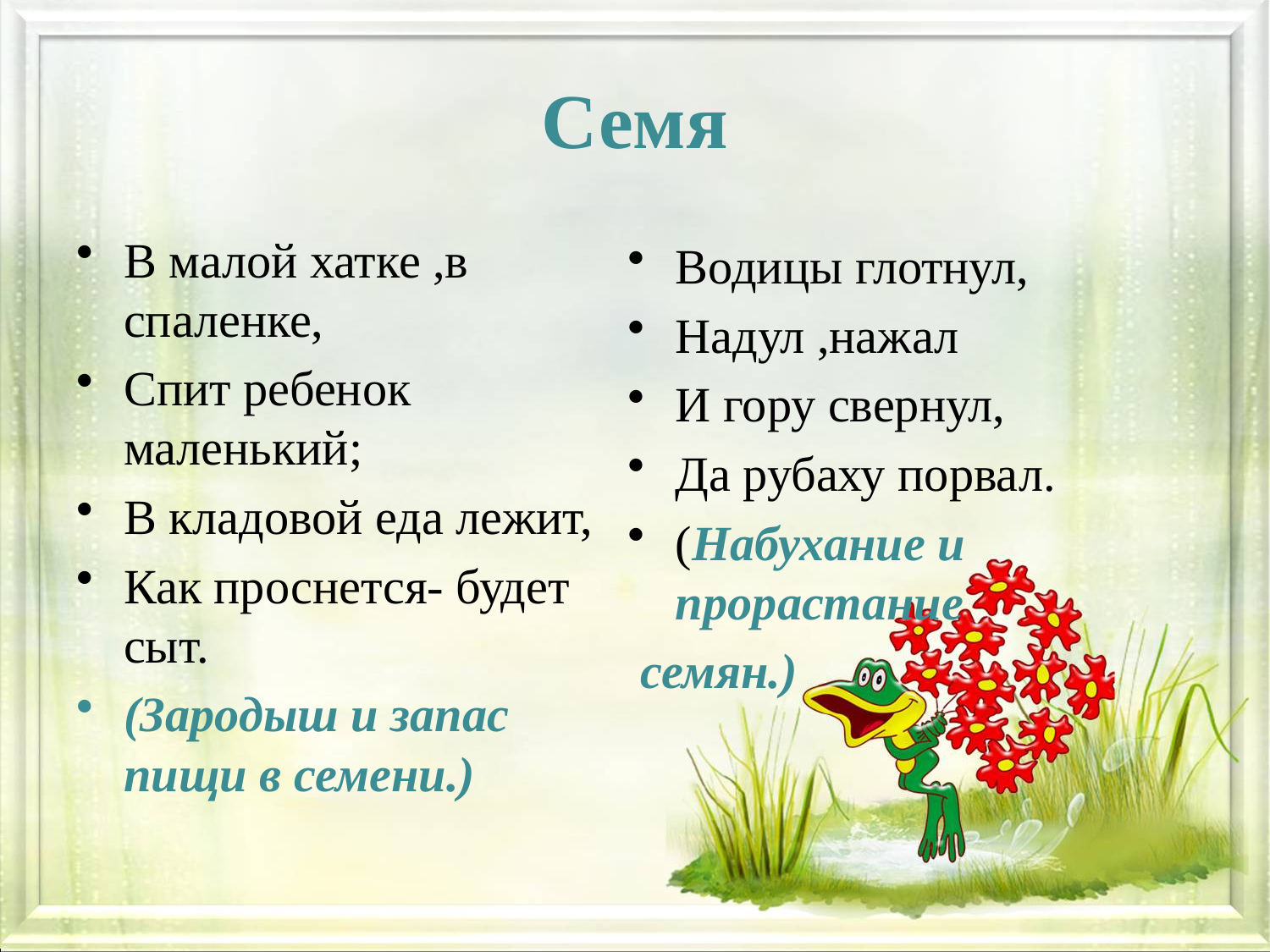

# Семя
В малой хатке ,в спаленке,
Спит ребенок маленький;
В кладовой еда лежит,
Как проснется- будет сыт.
(Зародыш и запас пищи в семени.)

Водицы глотнул,
Надул ,нажал
И гору свернул,
Да рубаху порвал.
(Набухание и прорастание
 семян.)